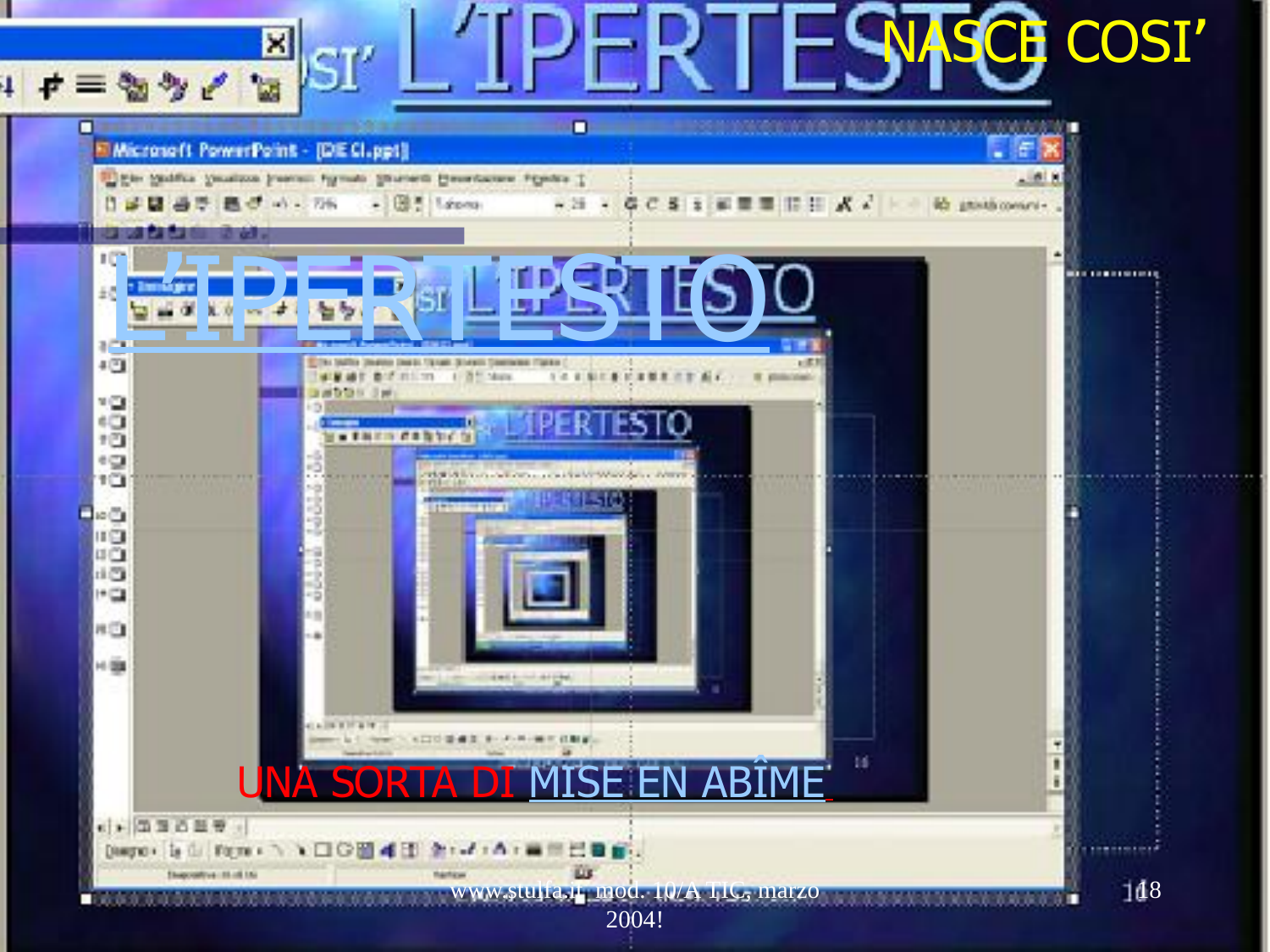

NASCE COSI’
# L’IPERTESTO
UNA SORTA DI MISE EN ABÎME
www.stulfa.it  mod. 10/A TIC, marzo 2004!
18